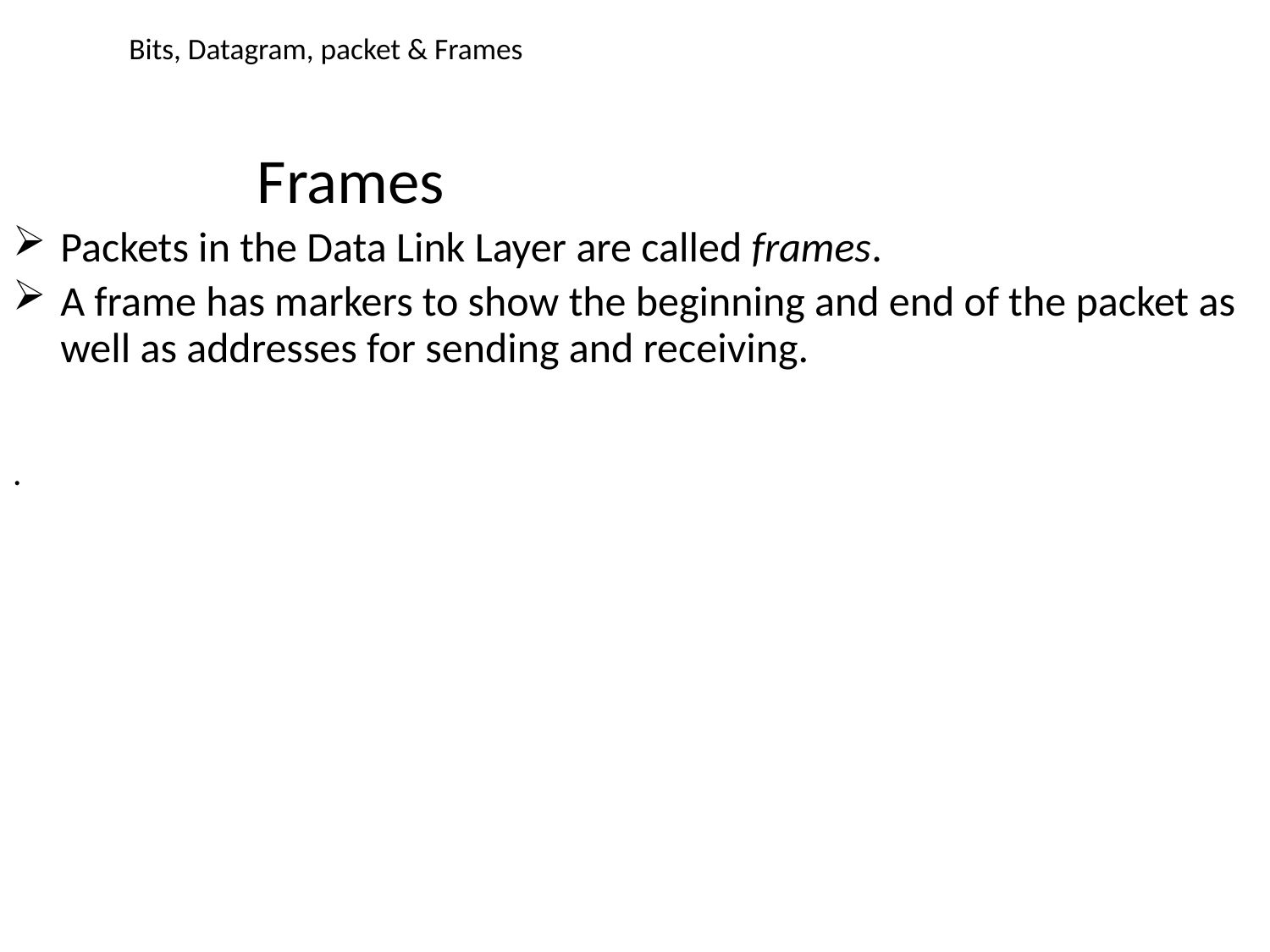

# Bits, Datagram, packet & Frames
                 Frames
Packets in the Data Link Layer are called frames.
A frame has markers to show the beginning and end of the packet as well as addresses for sending and receiving.
.